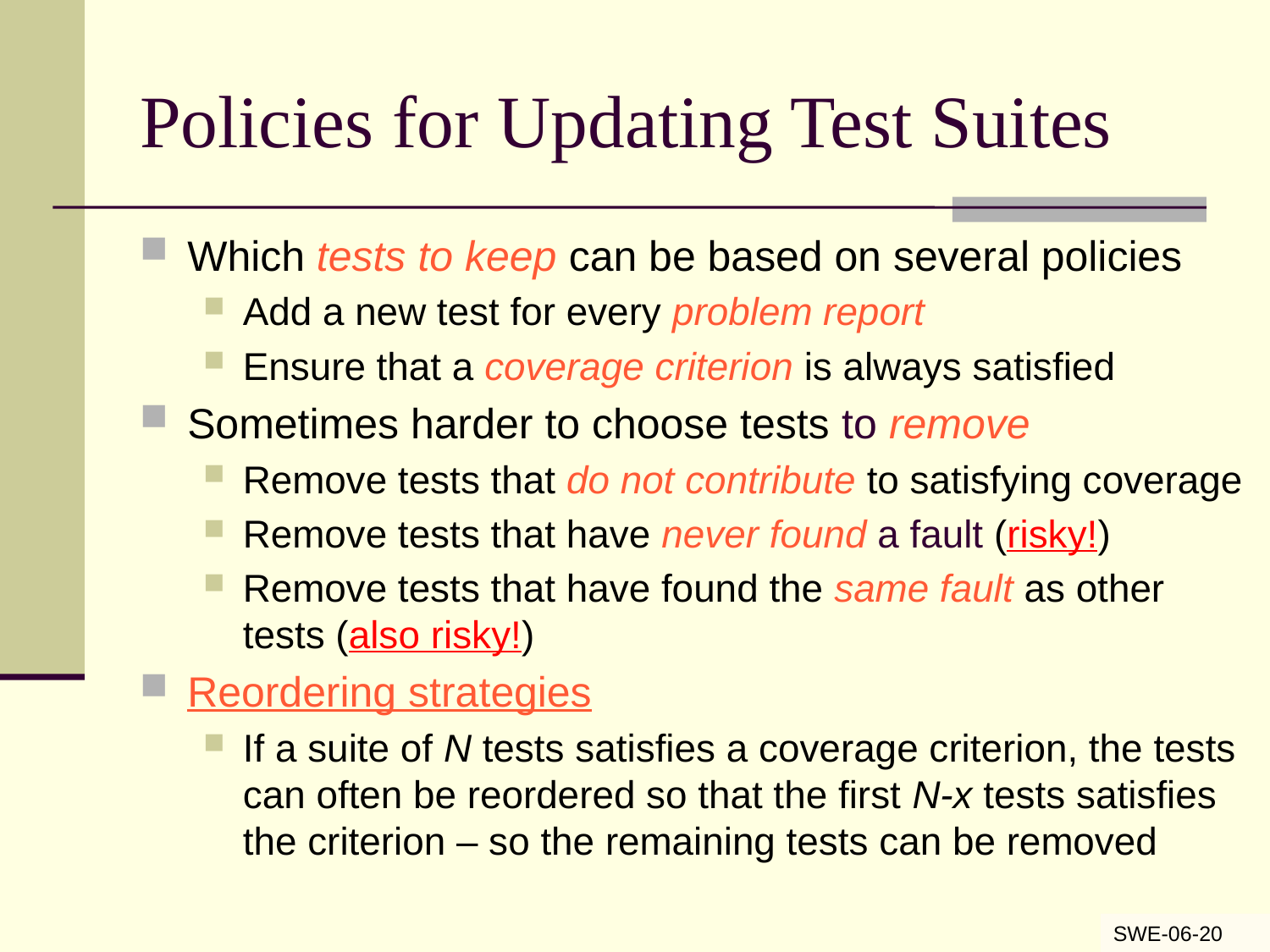

# Policies for Updating Test Suites
Which tests to keep can be based on several policies
Add a new test for every problem report
Ensure that a coverage criterion is always satisfied
Sometimes harder to choose tests to remove
Remove tests that do not contribute to satisfying coverage
Remove tests that have never found a fault (risky!)
Remove tests that have found the same fault as other tests (also risky!)
Reordering strategies
If a suite of N tests satisfies a coverage criterion, the tests can often be reordered so that the first N-x tests satisfies the criterion – so the remaining tests can be removed